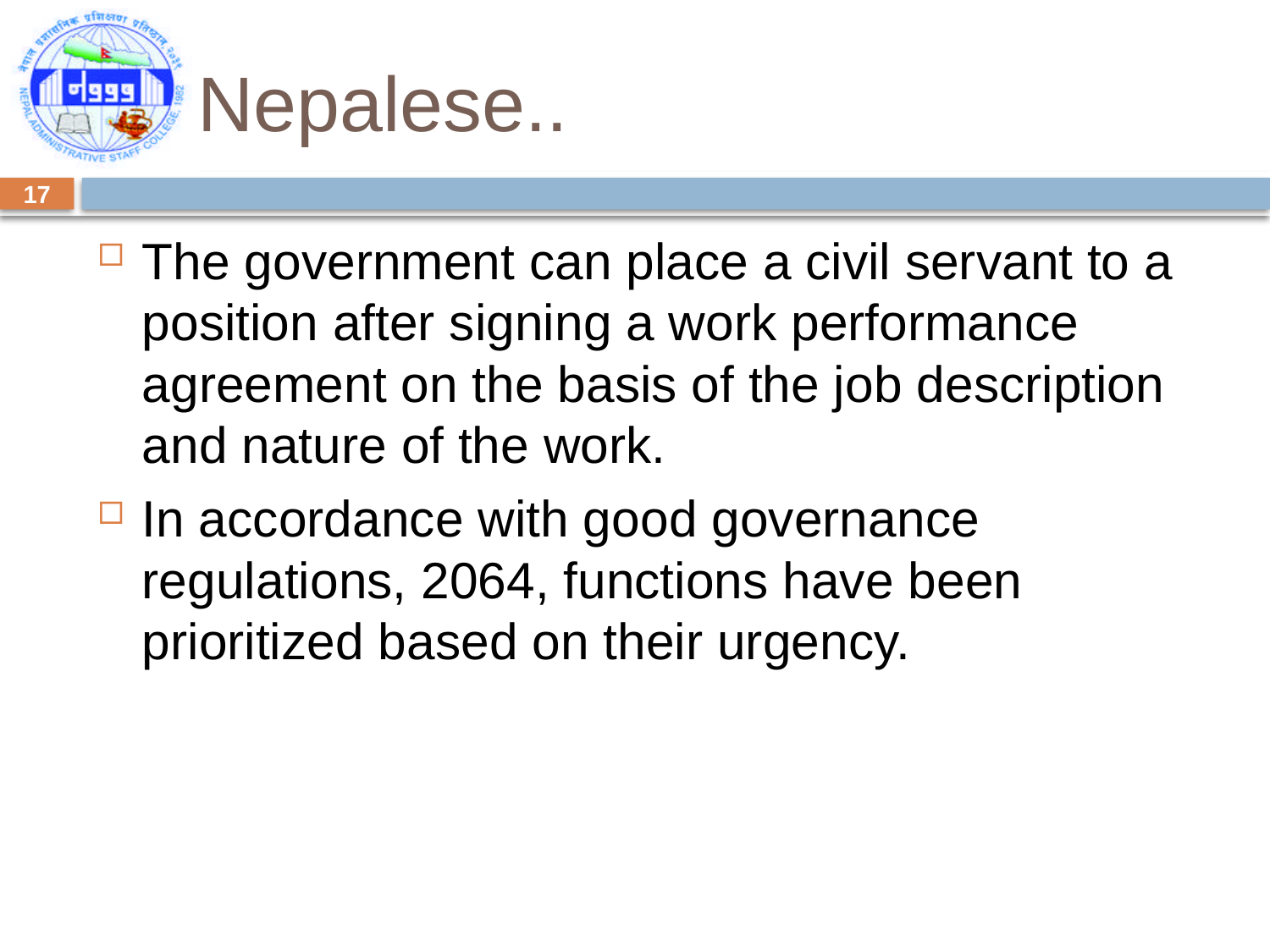

# Nepalese..
17
The government can place a civil servant to a position after signing a work performance agreement on the basis of the job description and nature of the work.
In accordance with good governance regulations, 2064, functions have been prioritized based on their urgency.